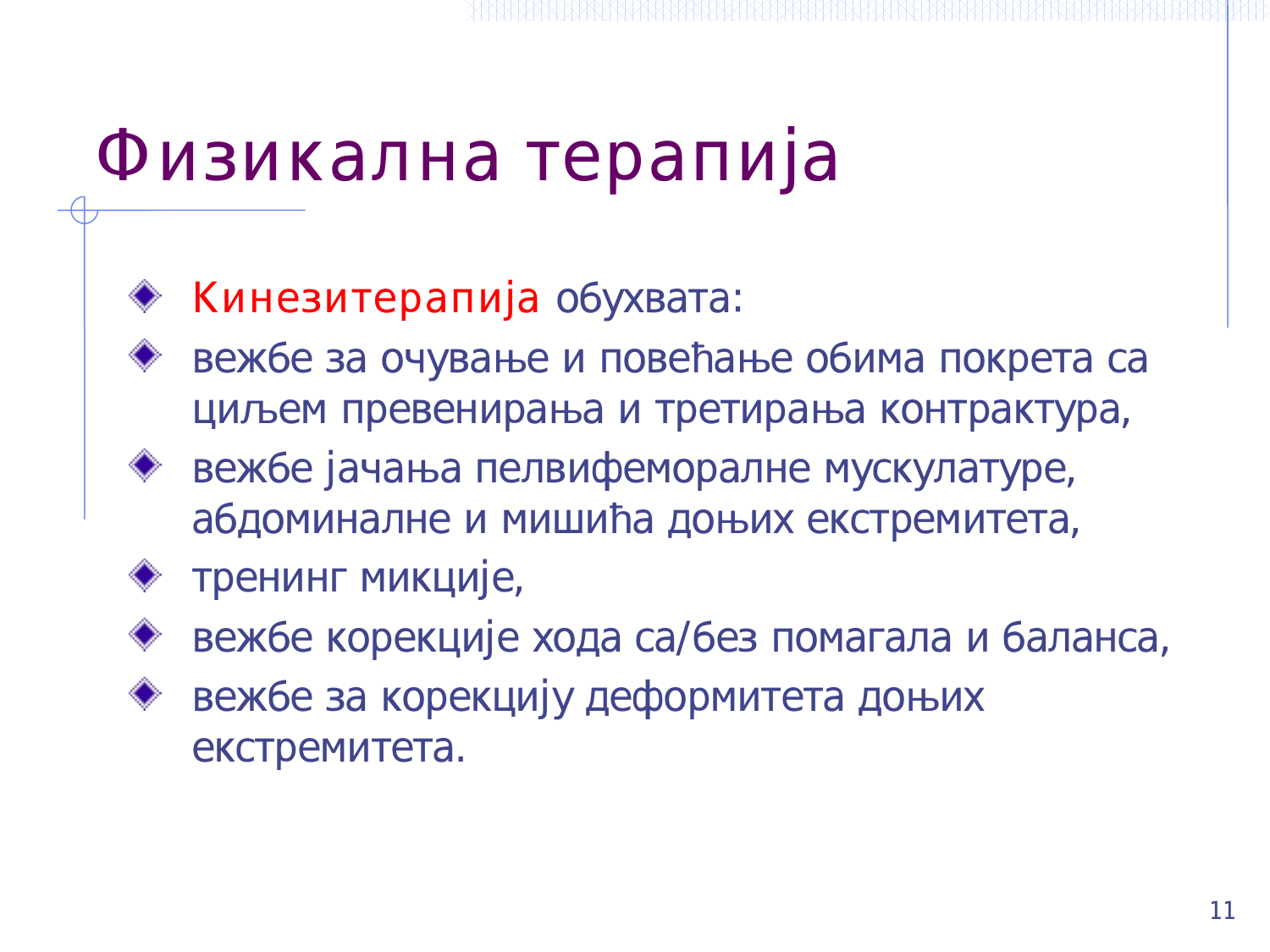

# Физикална терапија
Кинезитерапија обухвата:
вежбе за очување и повећање обима покрета са циљем превенирања и третирања контрактура,
вежбе јачања пелвифеморалне мускулатуре, абдоминалне и мишића доњих екстремитета,
тренинг микције,
вежбе корекције хода са/без помагала и баланса,
вежбе за корекцију деформитета доњих екстремитета.
11